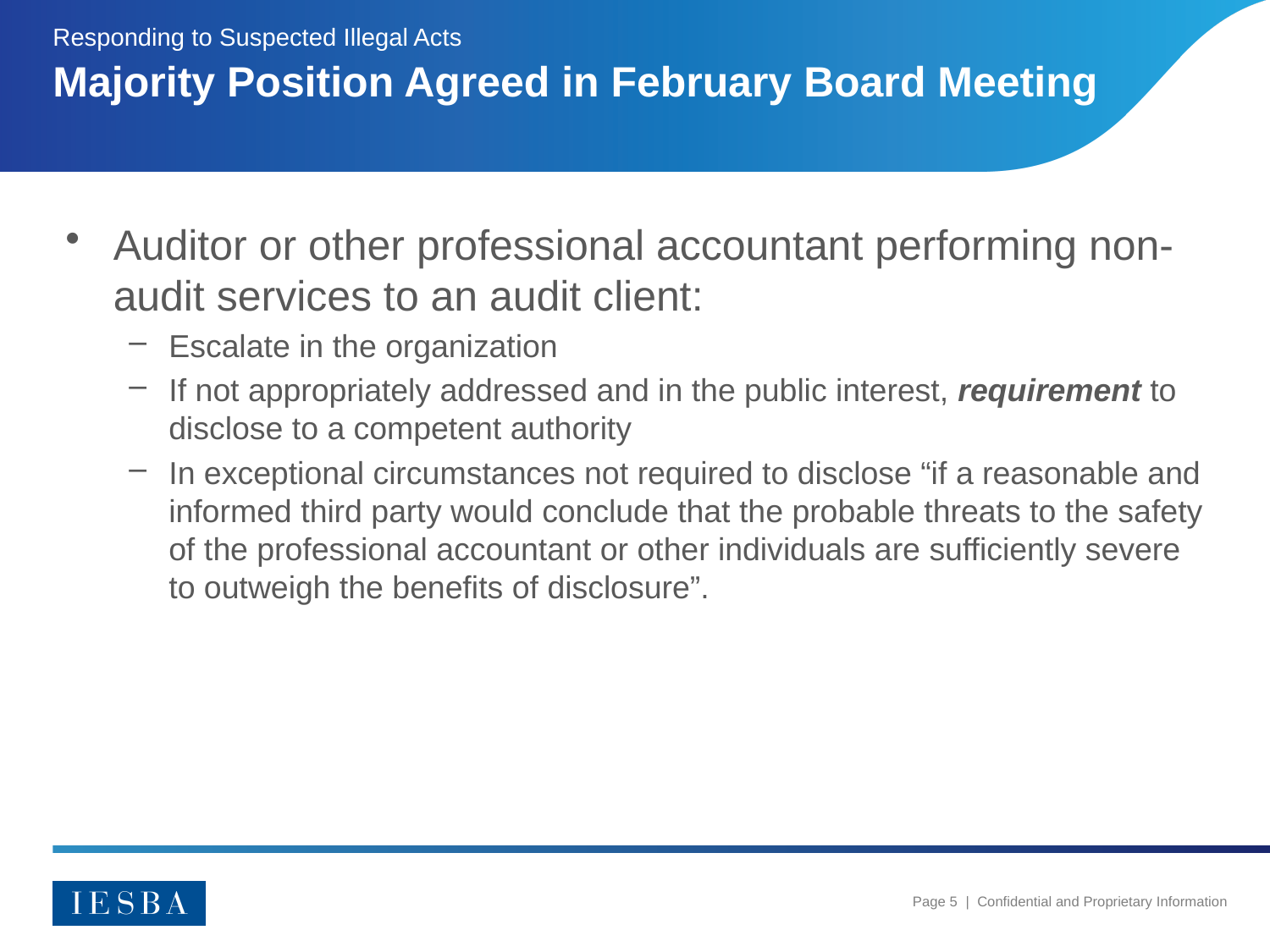

Responding to Suspected Illegal Acts

# Majority Position Agreed in February Board Meeting
Auditor or other professional accountant performing non-audit services to an audit client:
Escalate in the organization
If not appropriately addressed and in the public interest, requirement to disclose to a competent authority
In exceptional circumstances not required to disclose “if a reasonable and informed third party would conclude that the probable threats to the safety of the professional accountant or other individuals are sufficiently severe to outweigh the benefits of disclosure”.